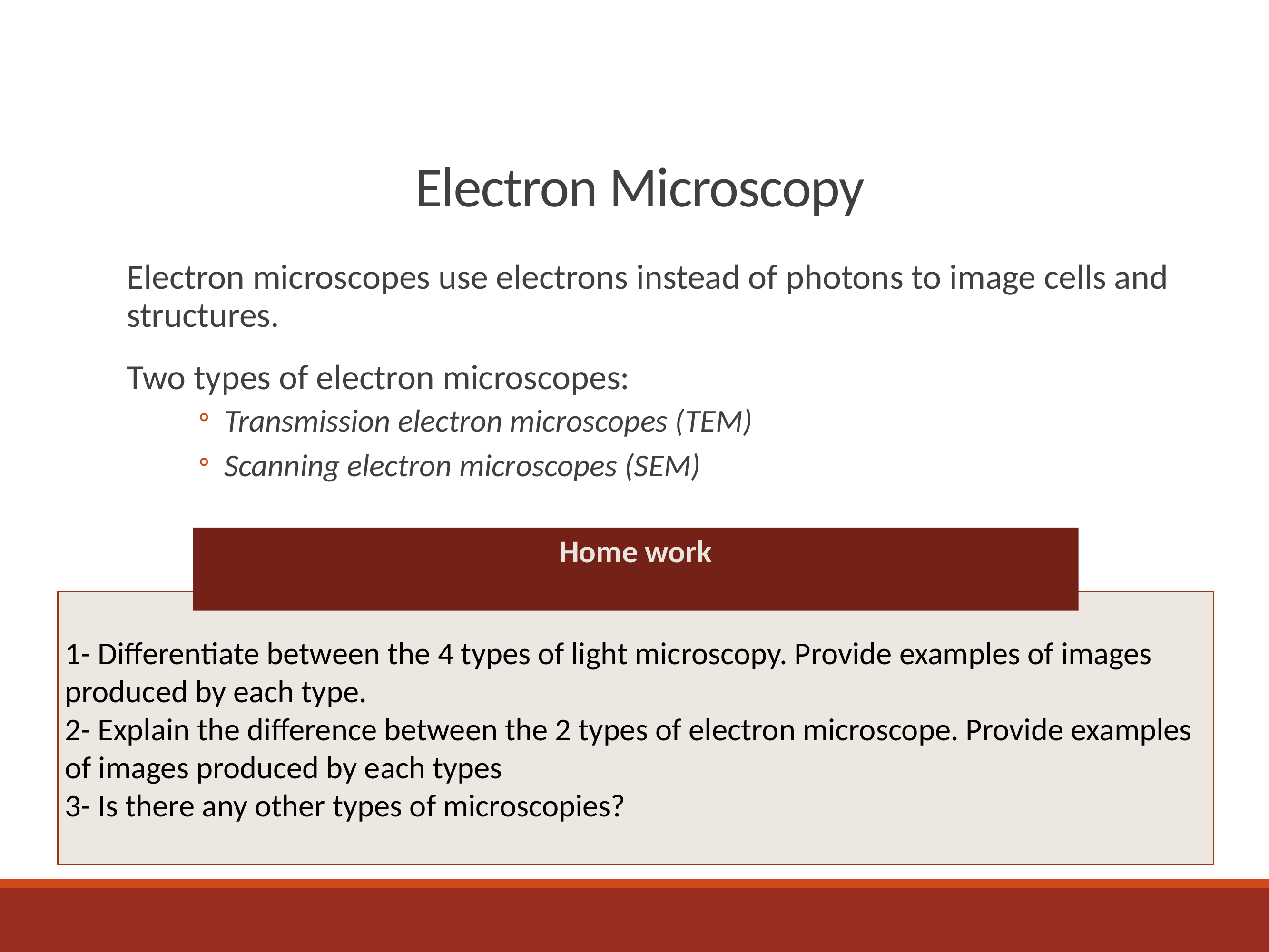

# Electron Microscopy
Electron microscopes use electrons instead of photons to image cells and structures.
Two types of electron microscopes:
Transmission electron microscopes (TEM)
Scanning electron microscopes (SEM)

Home work

1- Differentiate between the 4 types of light microscopy. Provide examples of images produced by each type.
2- Explain the difference between the 2 types of electron microscope. Provide examples of images produced by each types
3- Is there any other types of microscopies?